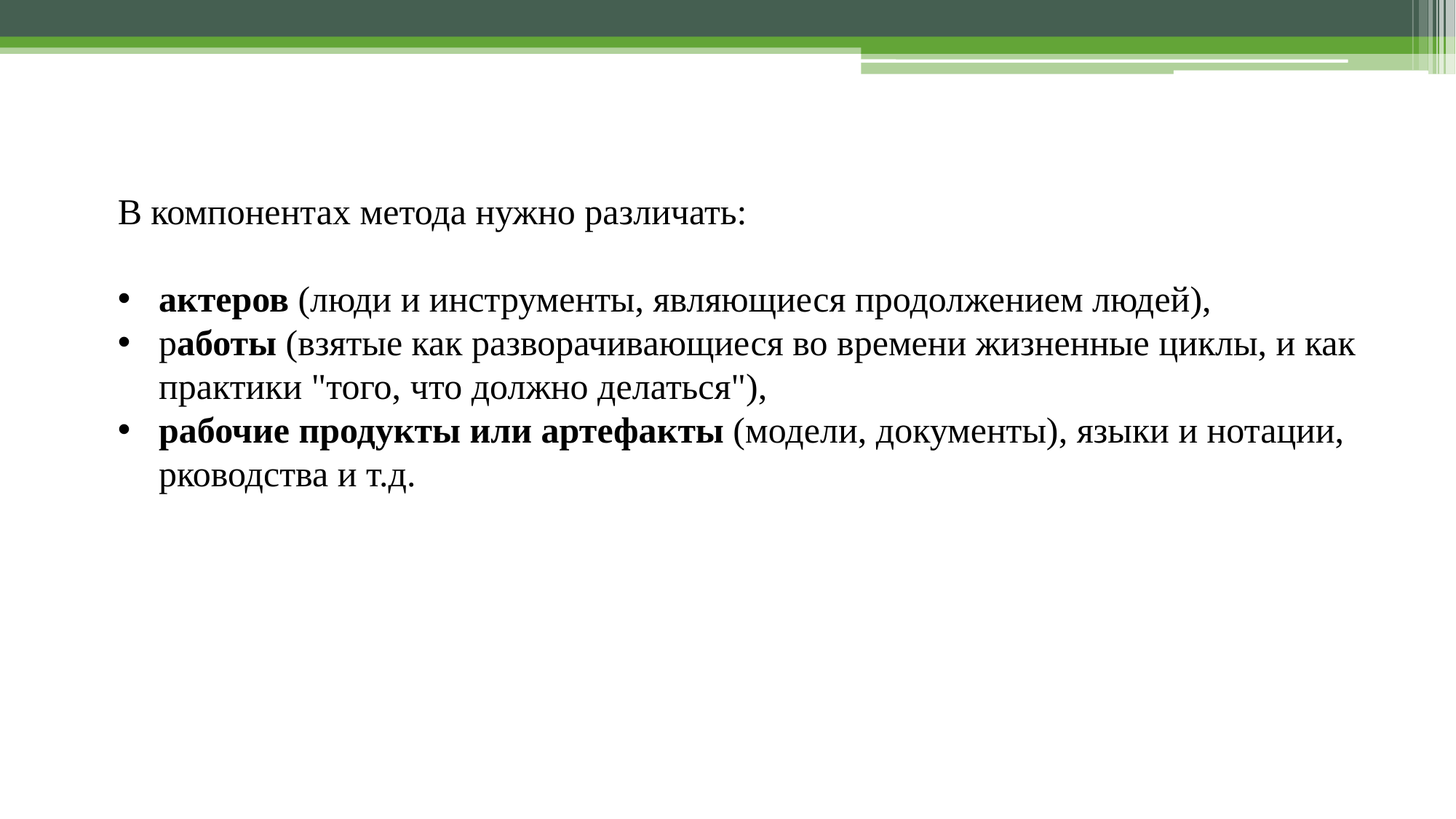

В компонентах метода нужно различать:

актеров (люди и инструменты, являющиеся продолжением людей),
работы (взятые как разворачивающиеся во времени жизненные циклы, и как практики "того, что должно делаться"),
рабочие продукты или артефакты (модели, документы), языки и нотации, рководства и т.д.